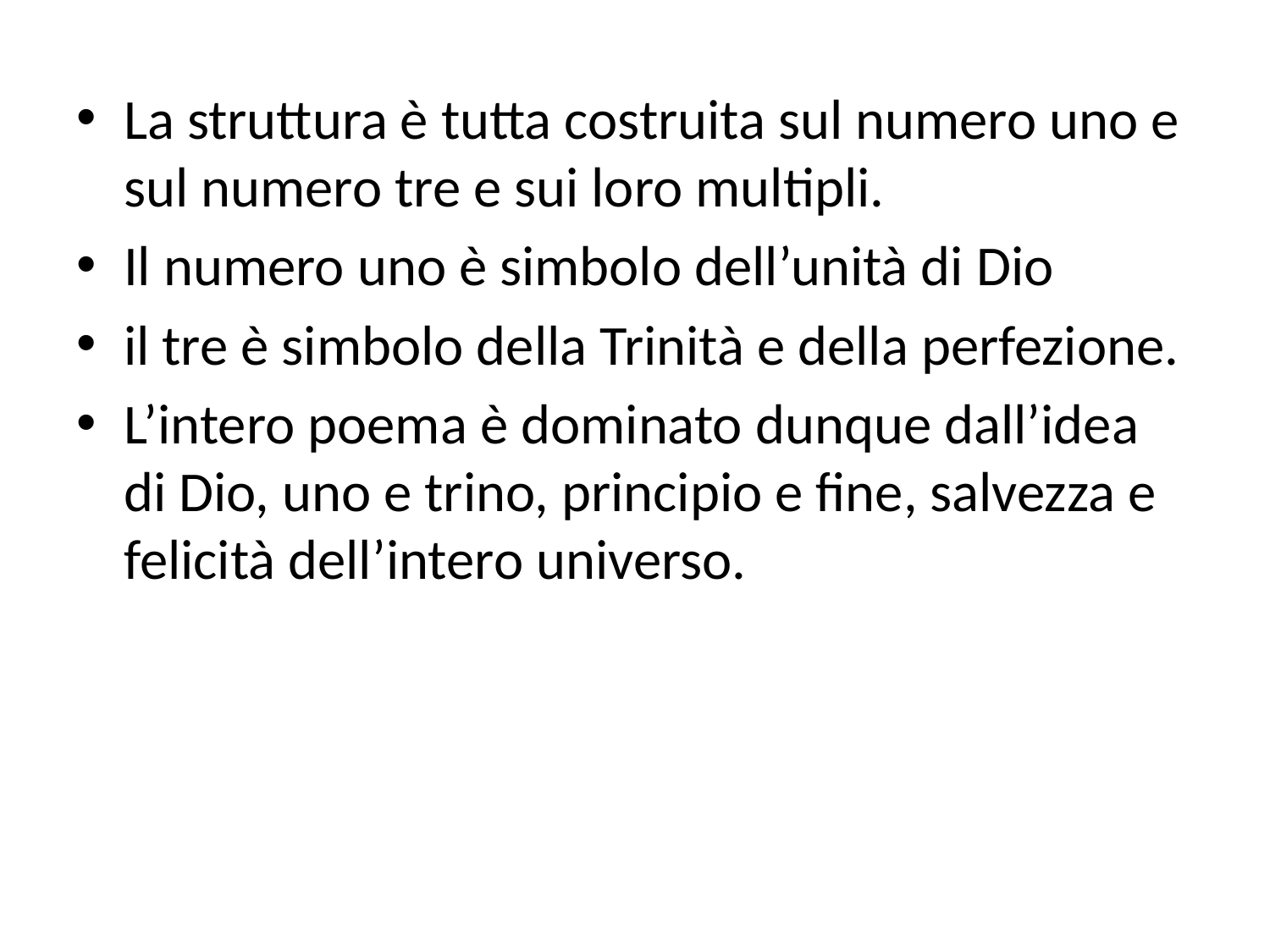

La struttura è tutta costruita sul numero uno e sul numero tre e sui loro multipli.
Il numero uno è simbolo dell’unità di Dio
il tre è simbolo della Trinità e della perfezione.
L’intero poema è dominato dunque dall’idea di Dio, uno e trino, principio e fine, salvezza e felicità dell’intero universo.